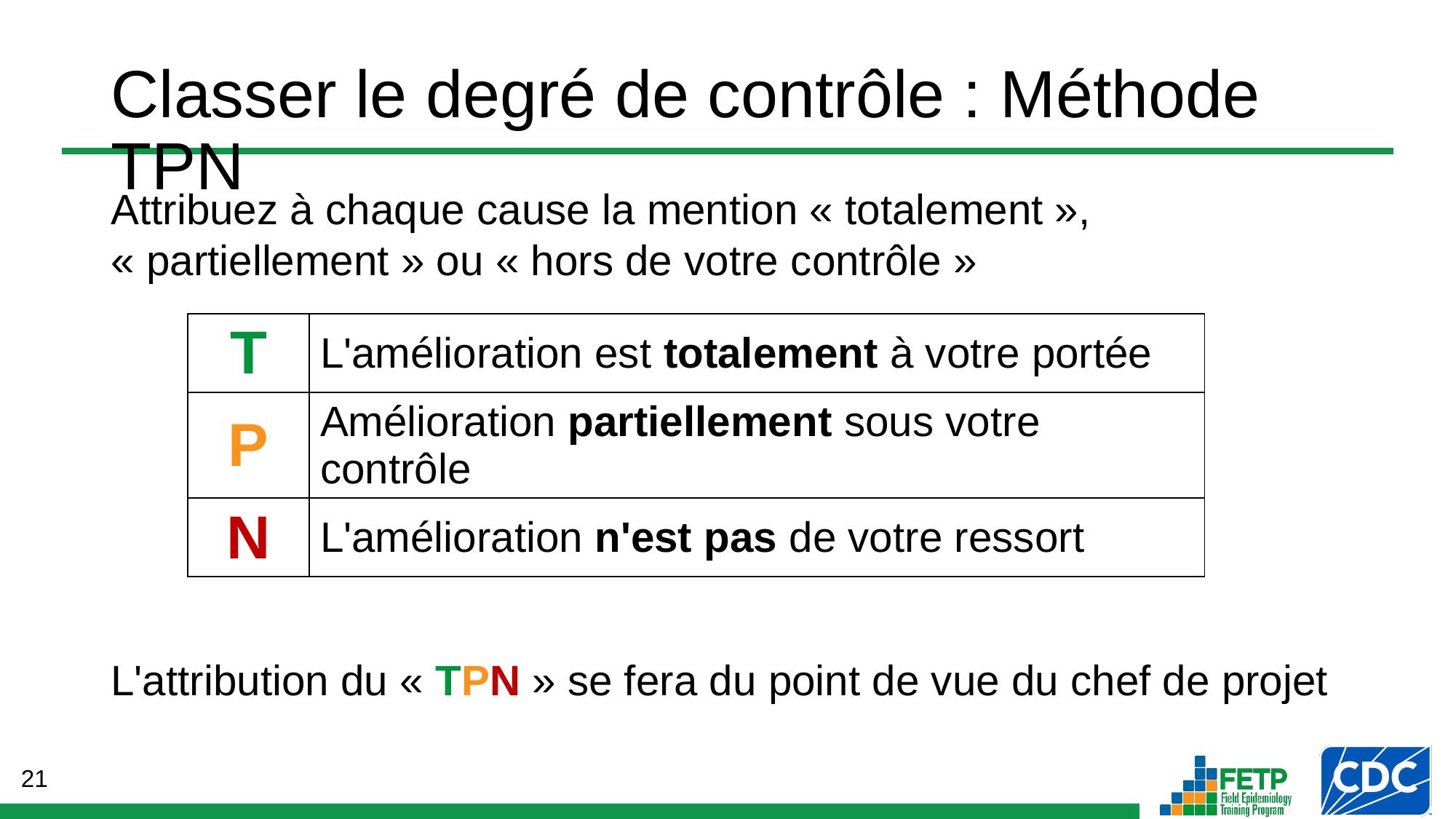

# Classer le degré de contrôle : Méthode TPN
Attribuez à chaque cause la mention « totalement », « partiellement » ou « hors de votre contrôle »
| T | L'amélioration est totalement à votre portée |
| --- | --- |
| P | Amélioration partiellement sous votre contrôle |
| N | L'amélioration n'est pas de votre ressort |
L'attribution du « TPN » se fera du point de vue du chef de projet